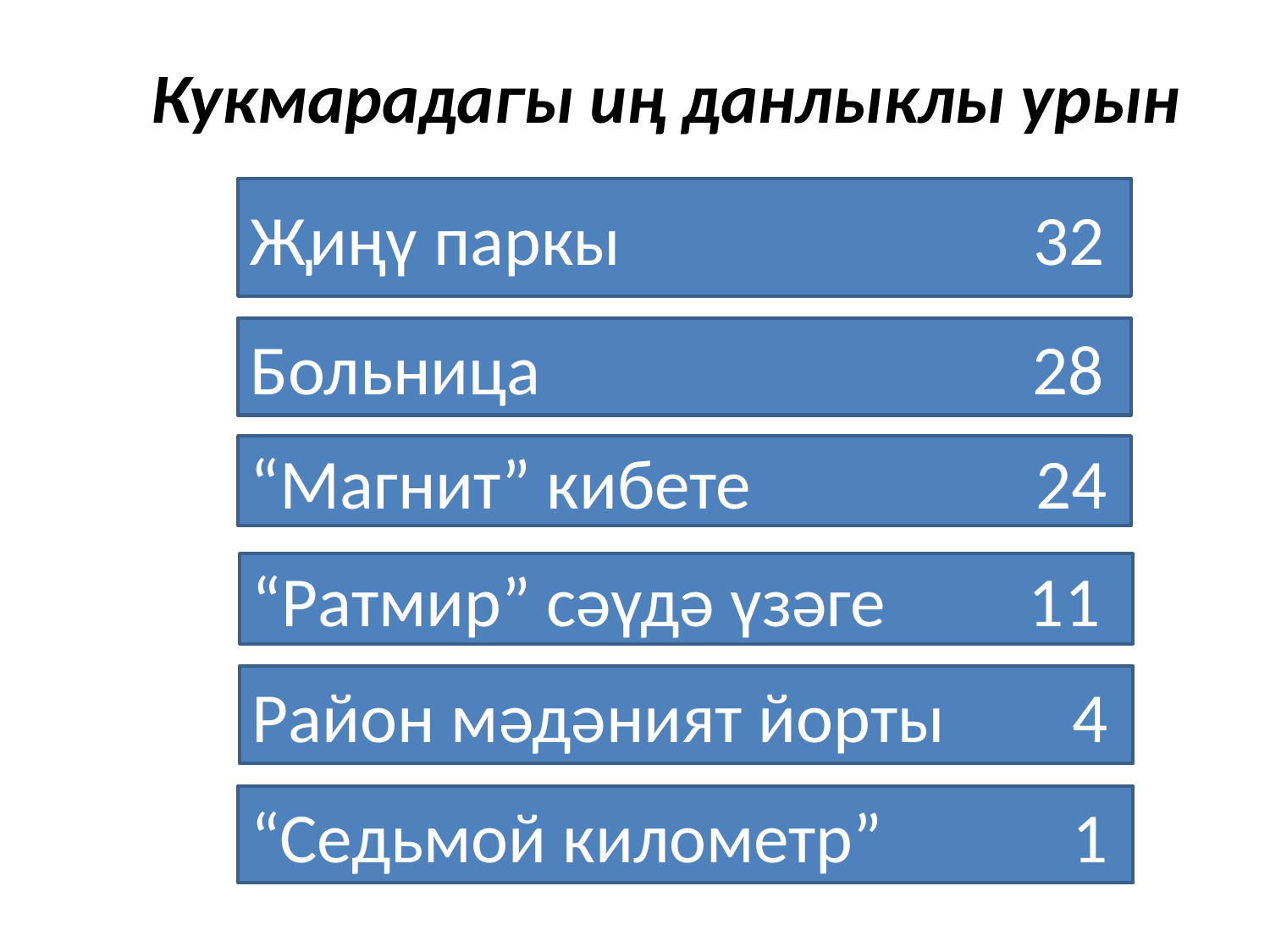

Кукмарадагы иң данлыклы урын
Җиңү паркы                          32
Больница                               28
“Магнит” кибете                  24
“Ратмир” сәүдә үзәге         11
Район мәдәният йорты        4
“Седьмой километр”            1